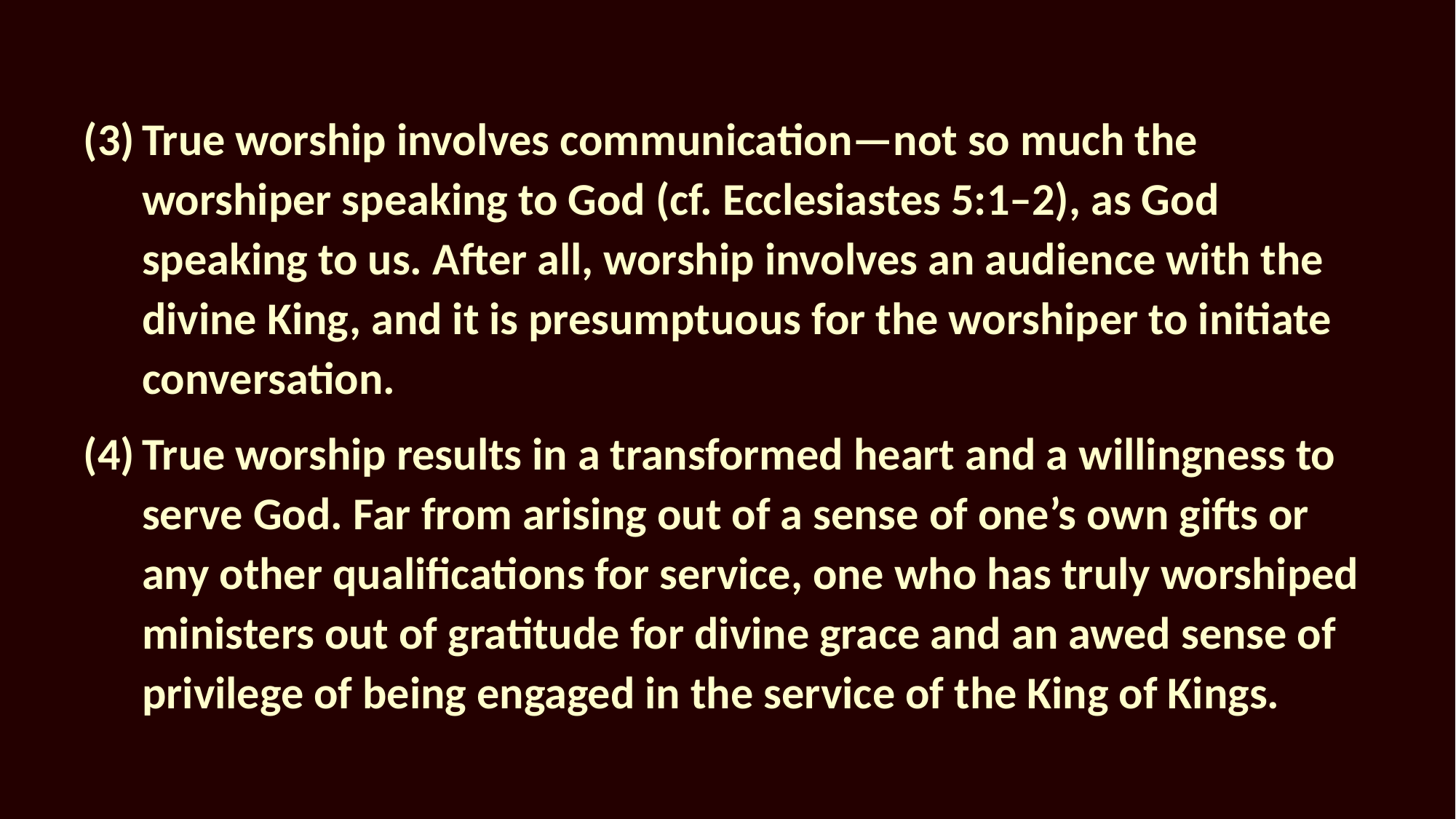

True worship involves communication—not so much the worshiper speaking to God (cf. Ecclesiastes 5:1–2), as God speaking to us. After all, worship involves an audience with the divine King, and it is presumptuous for the worshiper to initiate conversation.
True worship results in a transformed heart and a willingness to serve God. Far from arising out of a sense of one’s own gifts or any other qualifications for service, one who has truly worshiped ministers out of gratitude for divine grace and an awed sense of privilege of being engaged in the service of the King of Kings.